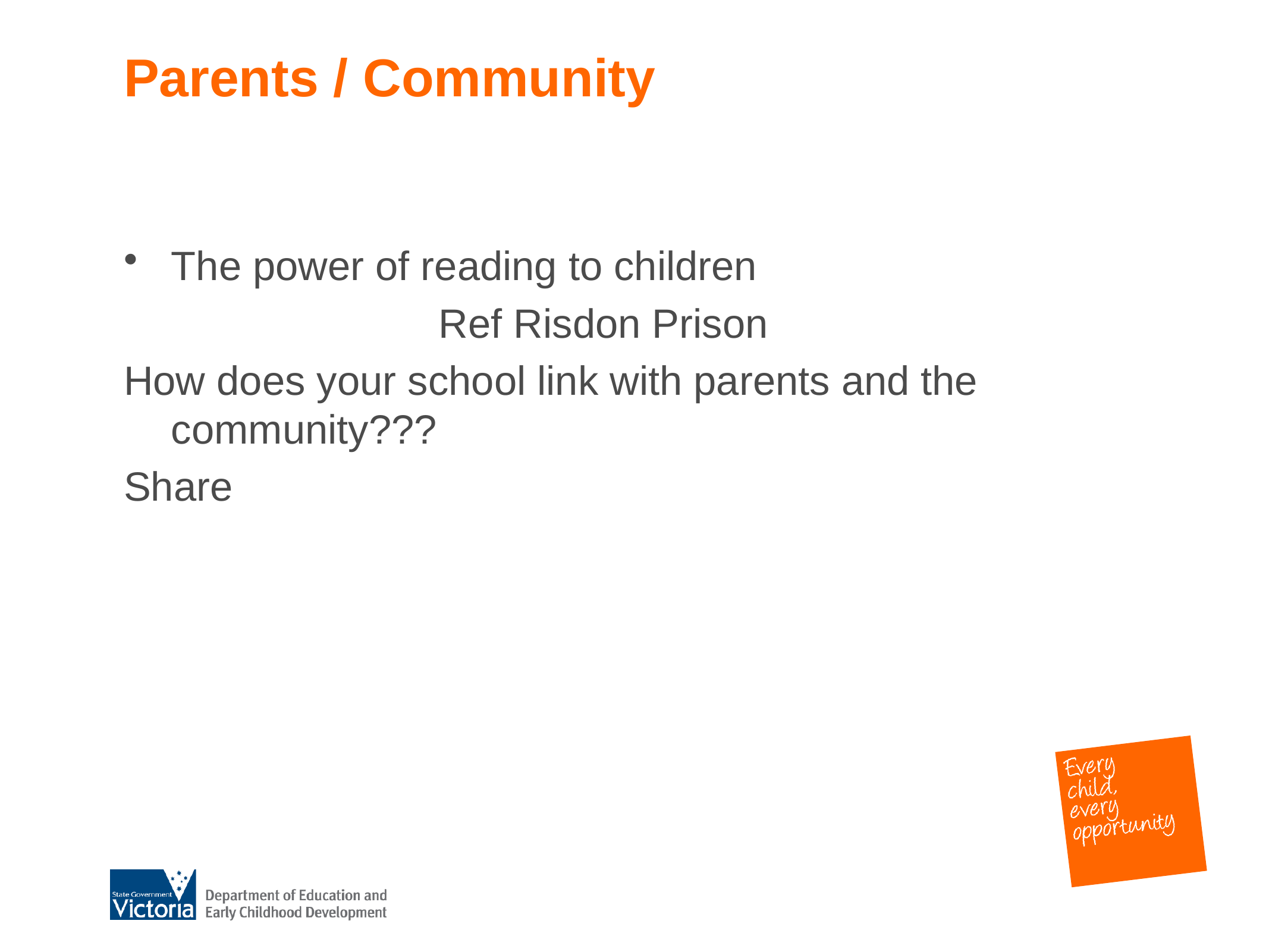

# Parents / Community

The power of reading to children
				Ref Risdon Prison
How does your school link with parents and the community???
Share